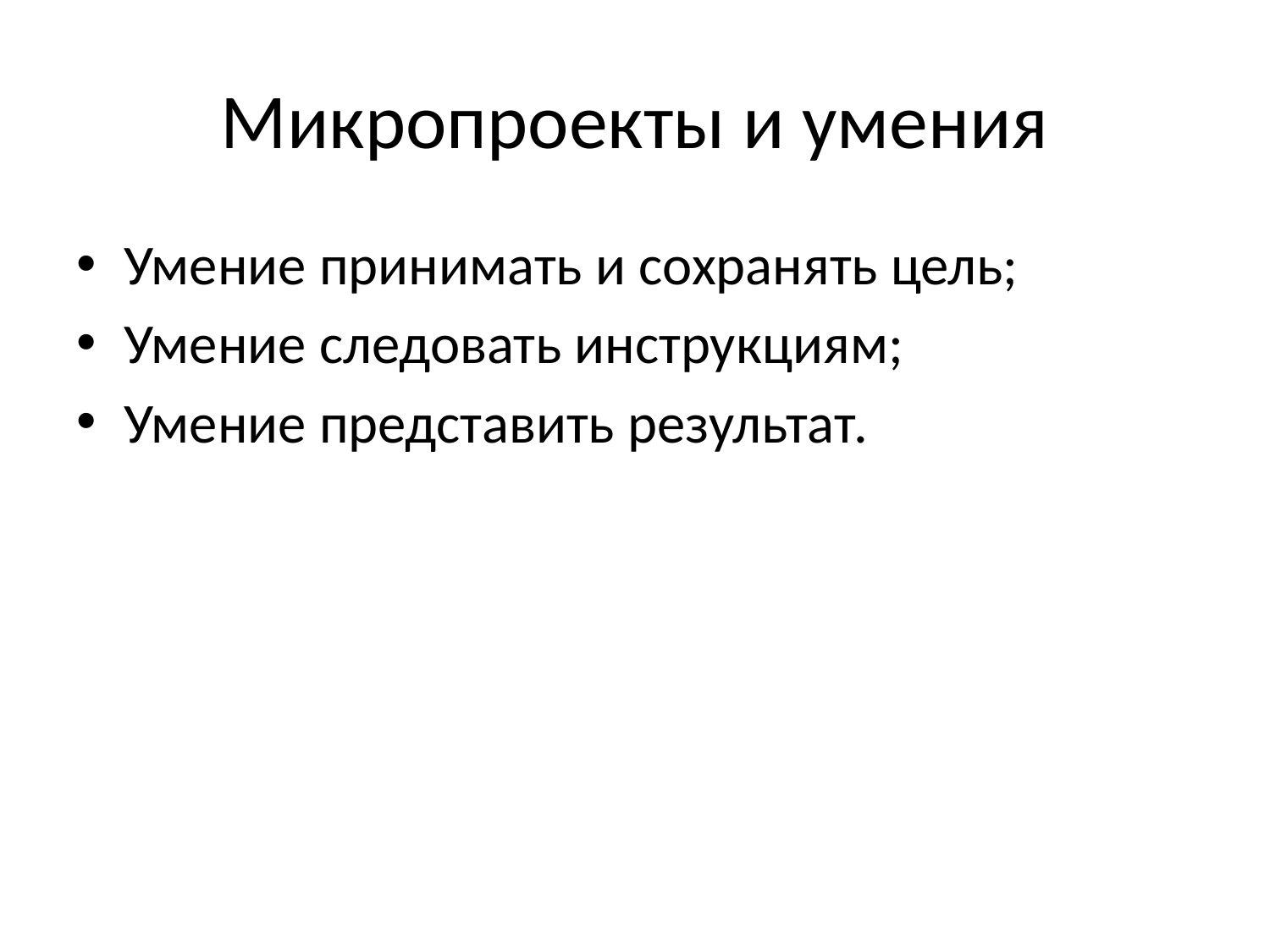

# Микропроекты и умения
Умение принимать и сохранять цель;
Умение следовать инструкциям;
Умение представить результат.